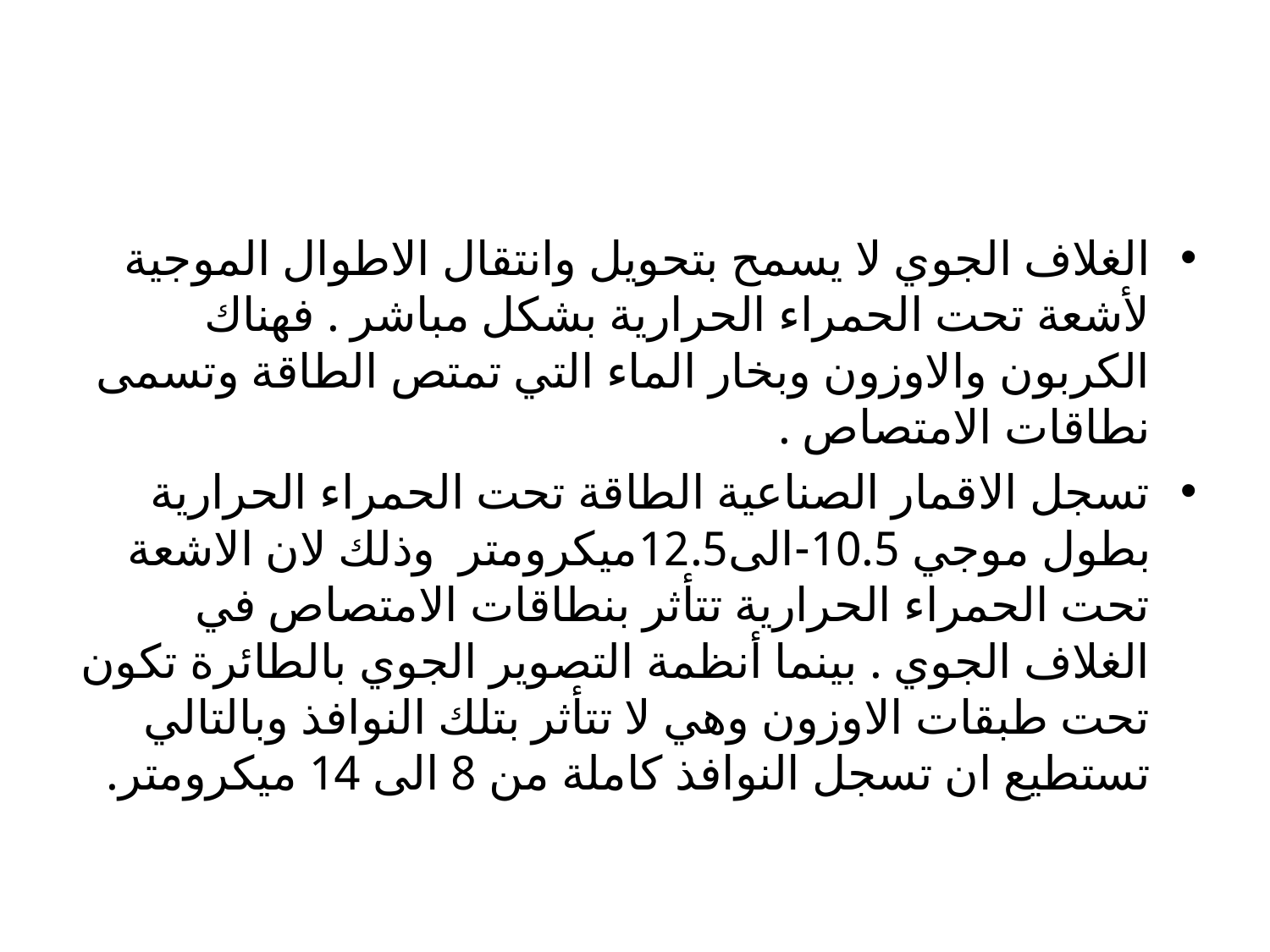

الغلاف الجوي لا يسمح بتحويل وانتقال الاطوال الموجية لأشعة تحت الحمراء الحرارية بشكل مباشر . فهناك الكربون والاوزون وبخار الماء التي تمتص الطاقة وتسمى نطاقات الامتصاص .
تسجل الاقمار الصناعية الطاقة تحت الحمراء الحرارية بطول موجي 10.5-الى12.5ميكرومتر  وذلك لان الاشعة تحت الحمراء الحرارية تتأثر بنطاقات الامتصاص في الغلاف الجوي . بينما أنظمة التصوير الجوي بالطائرة تكون تحت طبقات الاوزون وهي لا تتأثر بتلك النوافذ وبالتالي تستطيع ان تسجل النوافذ كاملة من 8 الى 14 ميكرومتر.